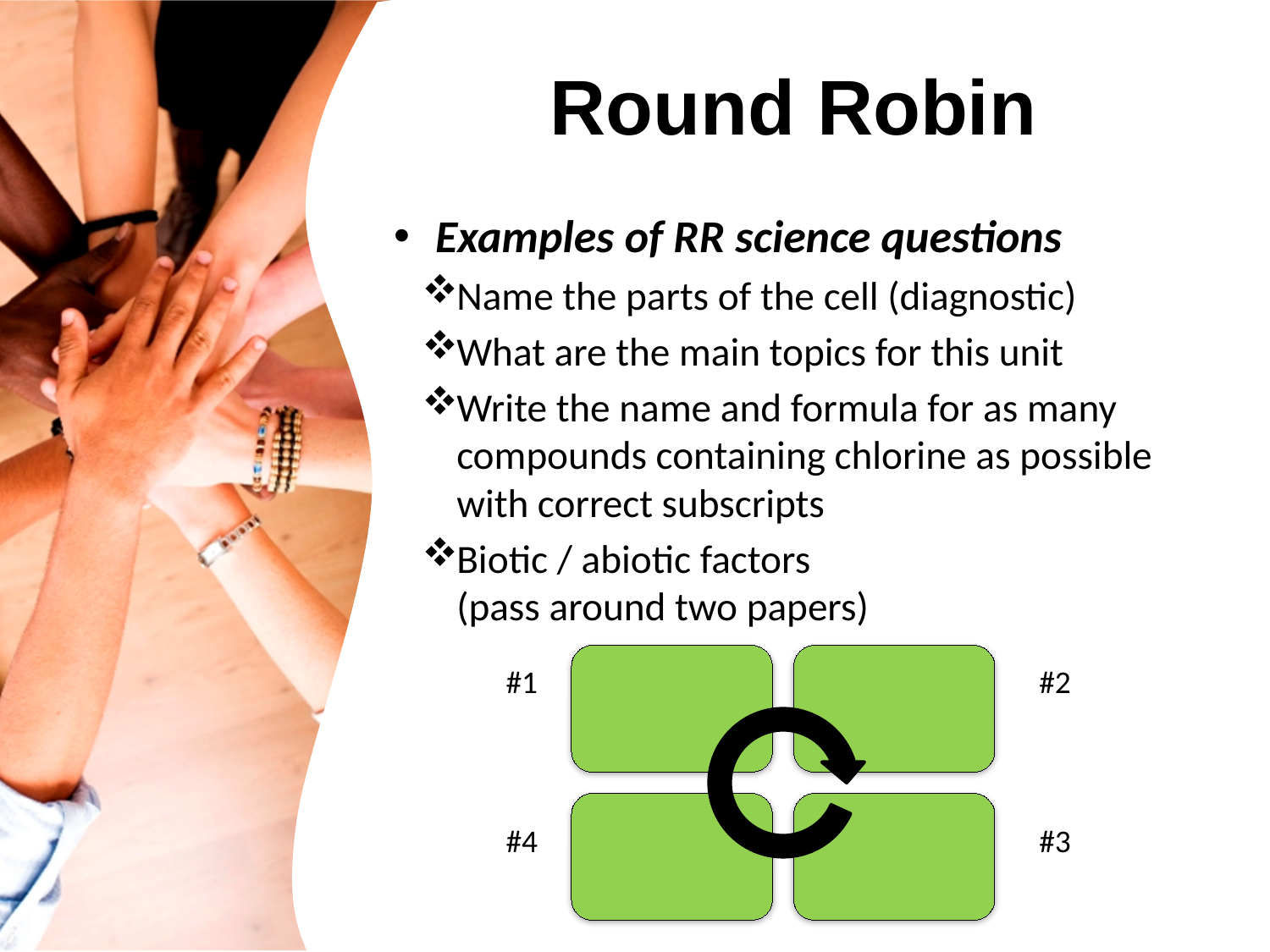

# Round Robin
Examples of RR science questions
Name the parts of the cell (diagnostic)
What are the main topics for this unit
Write the name and formula for as many compounds containing chlorine as possible with correct subscripts
Biotic / abiotic factors
(pass around two papers)

#1
#2

#4
#3